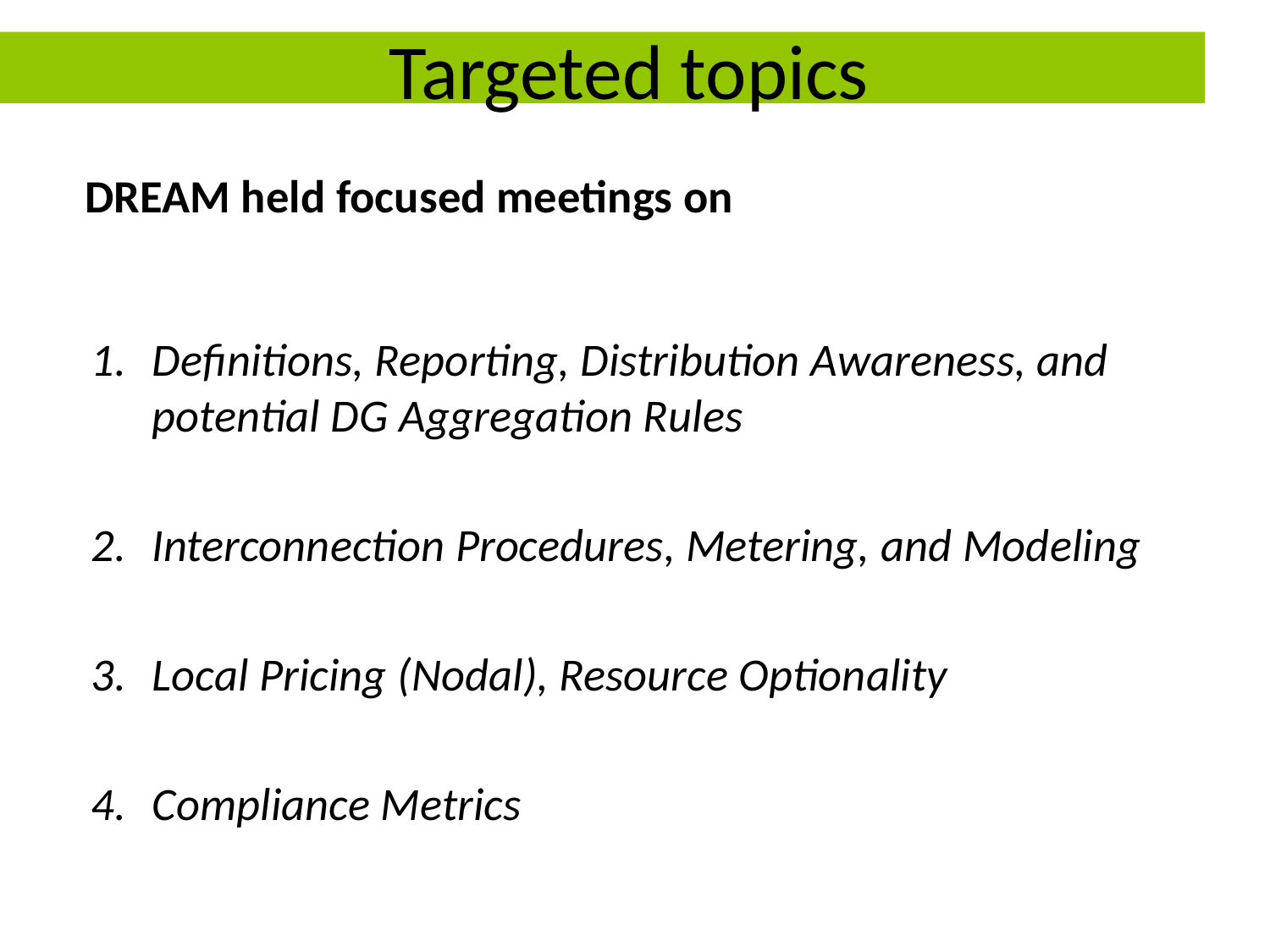

# Targeted topics
DREAM held focused meetings on

Definitions, Reporting, Distribution Awareness, and potential DG Aggregation Rules

Interconnection Procedures, Metering, and Modeling

Local Pricing (Nodal), Resource Optionality

Compliance Metrics